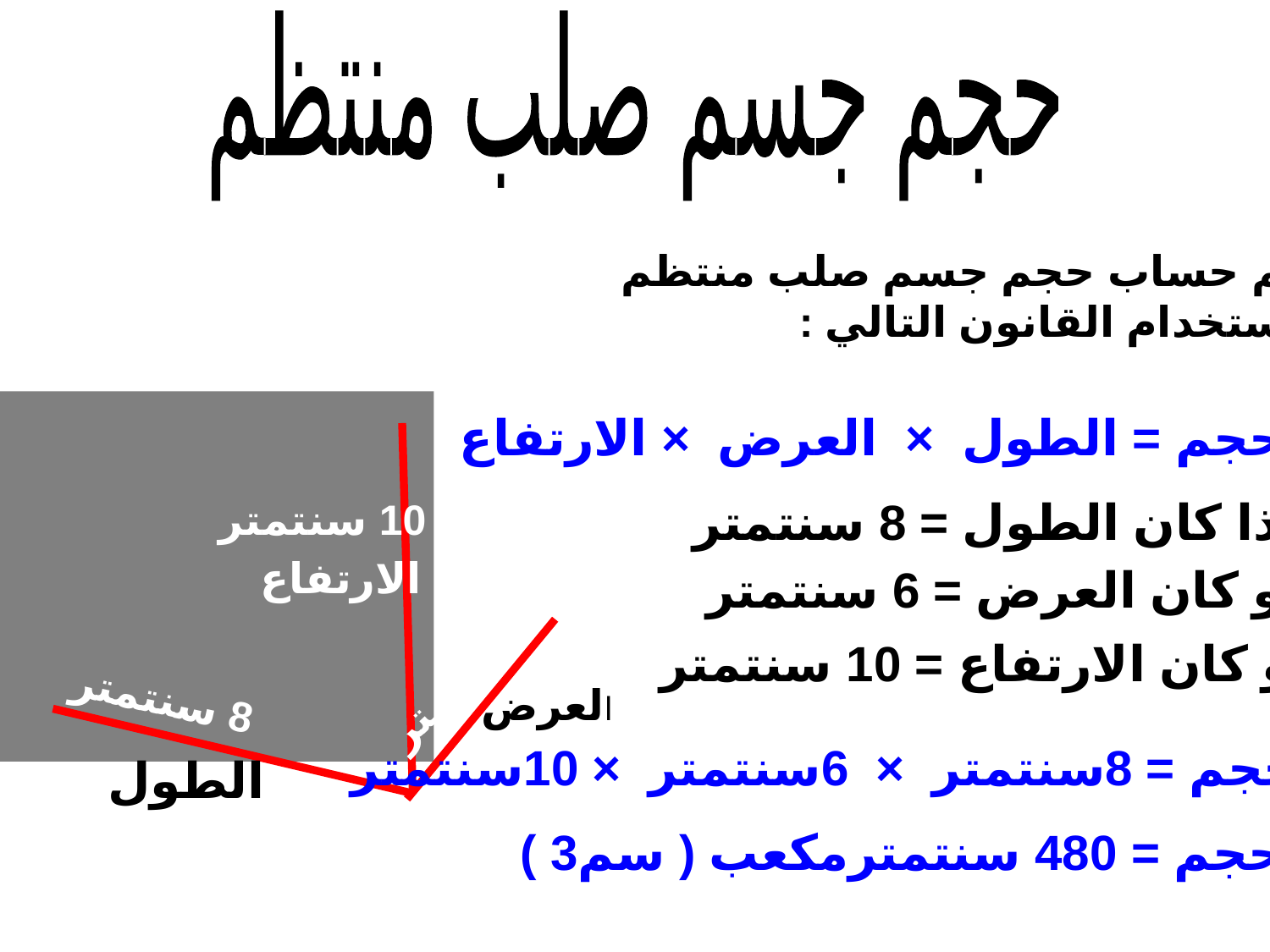

حجم جسم صلب منتظم
يتم حساب حجم جسم صلب منتظم
باستخدام القانون التالي :

الحجم = الطول  ×  العرض  × الارتفاع

اذا كان الطول = 8 سنتمتر
10 سنتمتر
الارتفاع
و كان العرض = 6 سنتمتر
و كان الارتفاع = 10 سنتمتر
6 سنتمتر
8 سنتمتر
العرض
الحجم = 8سنتمتر  ×  6سنتمتر  × 10سنتمتر
الطول
الحجم = 480 سنتمترمكعب ( سم3 )